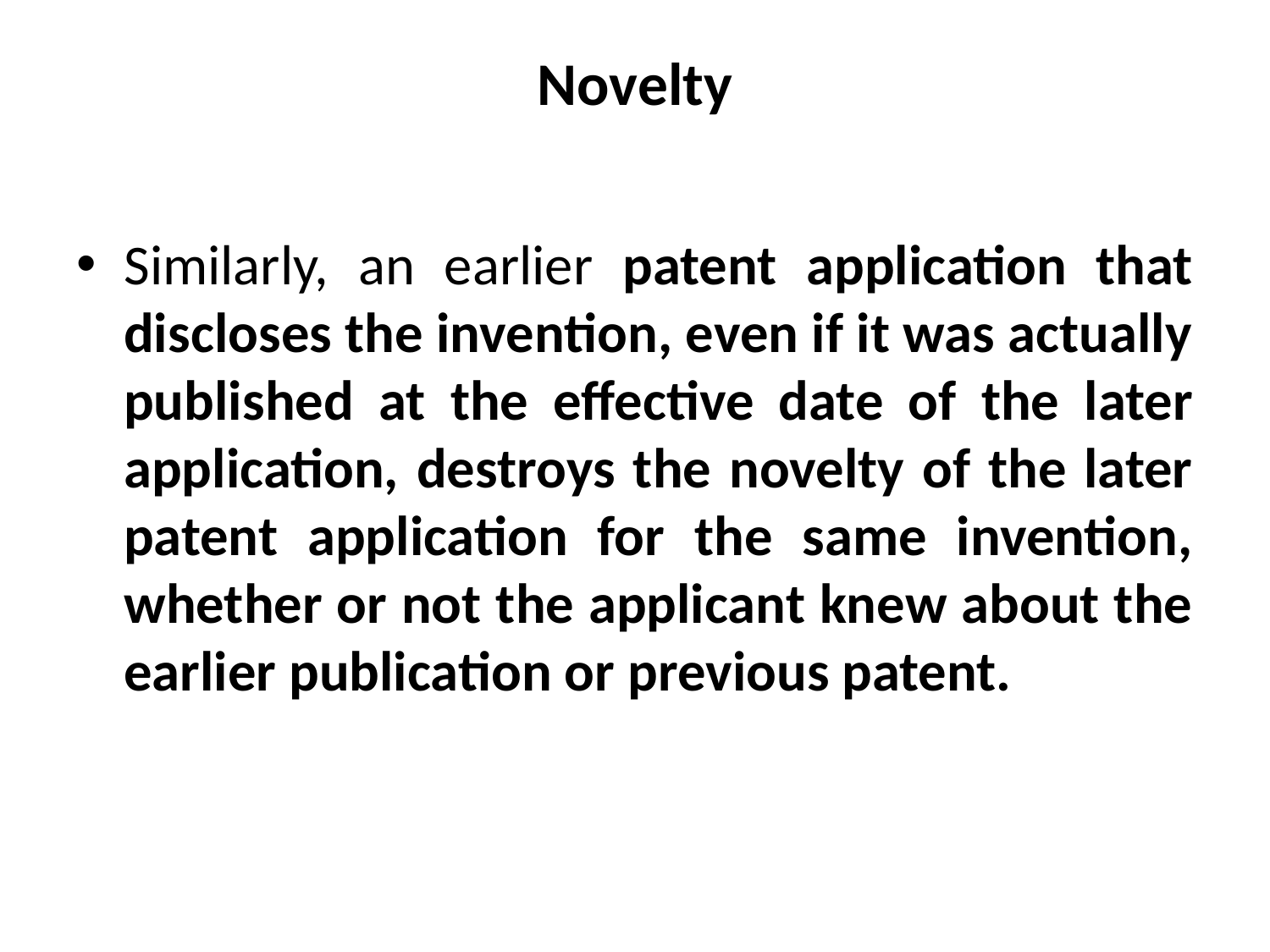

# Novelty
Similarly, an earlier patent application that discloses the invention, even if it was actually published at the effective date of the later application, destroys the novelty of the later patent application for the same invention, whether or not the applicant knew about the earlier publication or previous patent.